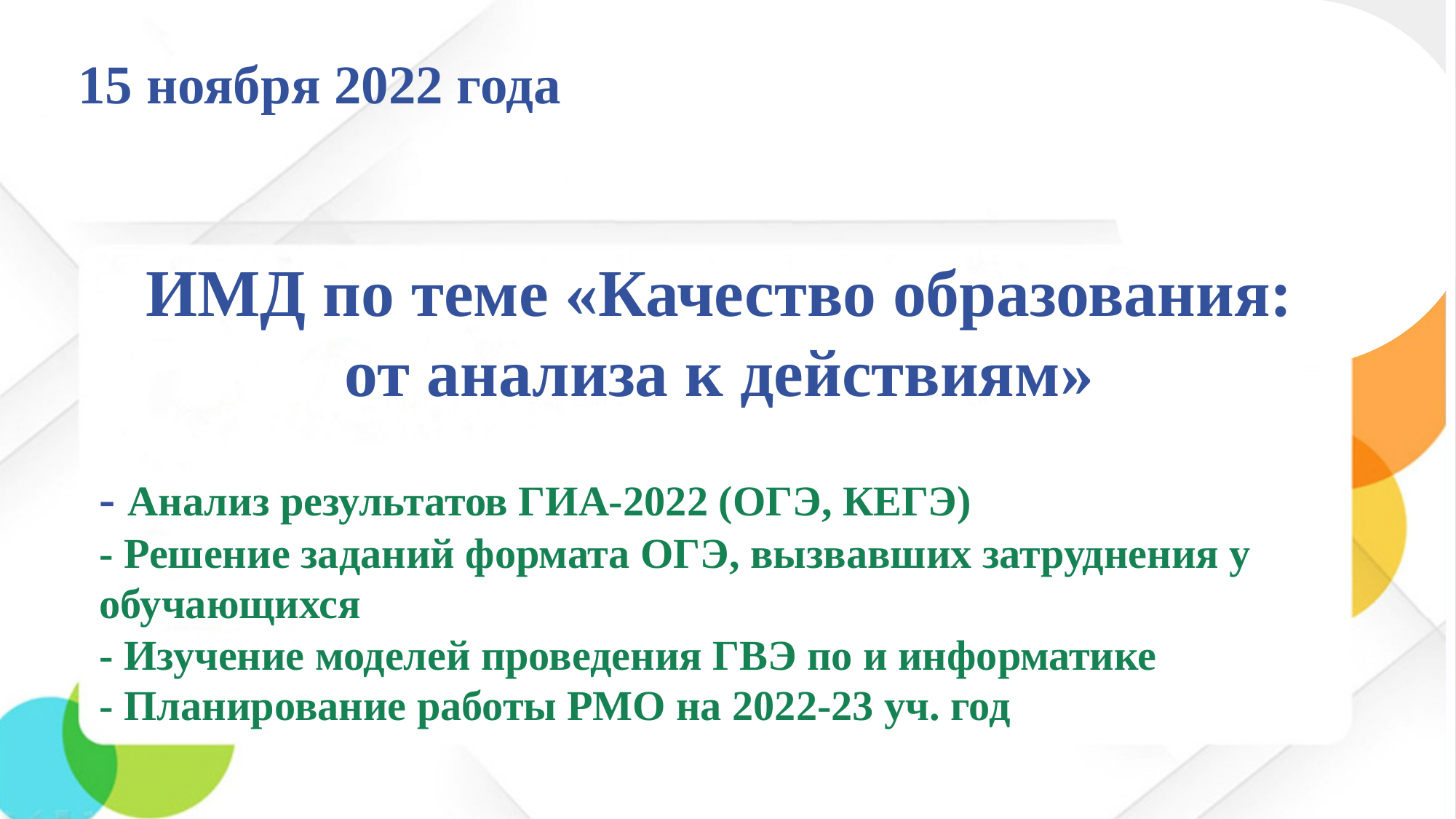

15 ноября 2022 года
ИМД по теме «Качество образования: от анализа к действиям»
- Анализ результатов ГИА-2022 (ОГЭ, КЕГЭ)
- Решение заданий формата ОГЭ, вызвавших затруднения у обучающихся
- Изучение моделей проведения ГВЭ по и информатике
- Планирование работы РМО на 2022-23 уч. год